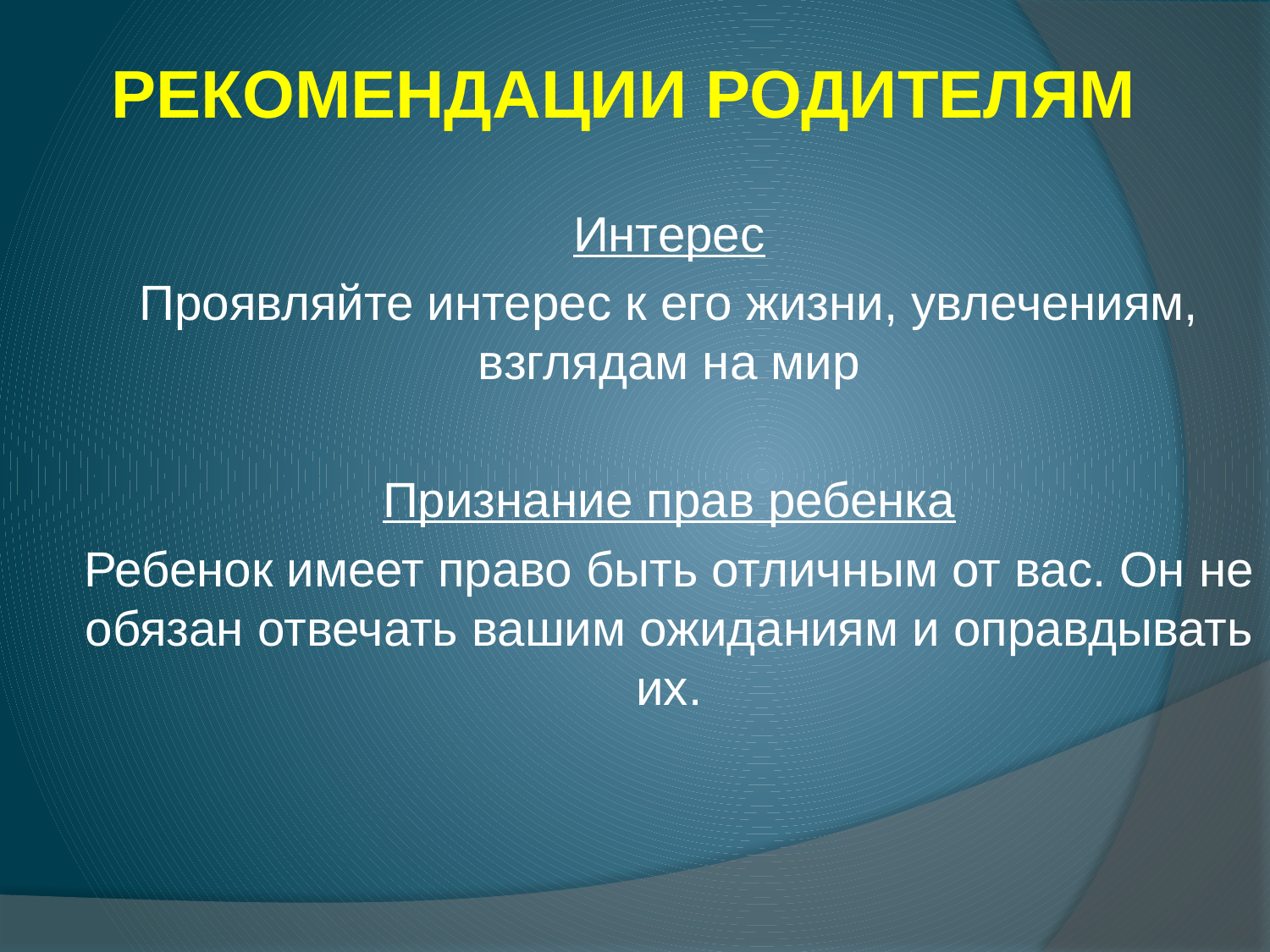

# РЕКОМЕНДАЦИИ РОДИТЕЛЯМ
Интерес
Проявляйте интерес к его жизни, увлечениям, взглядам на мир

Признание прав ребенка
Ребенок имеет право быть отличным от вас. Он не обязан отвечать вашим ожиданиям и оправдывать их.